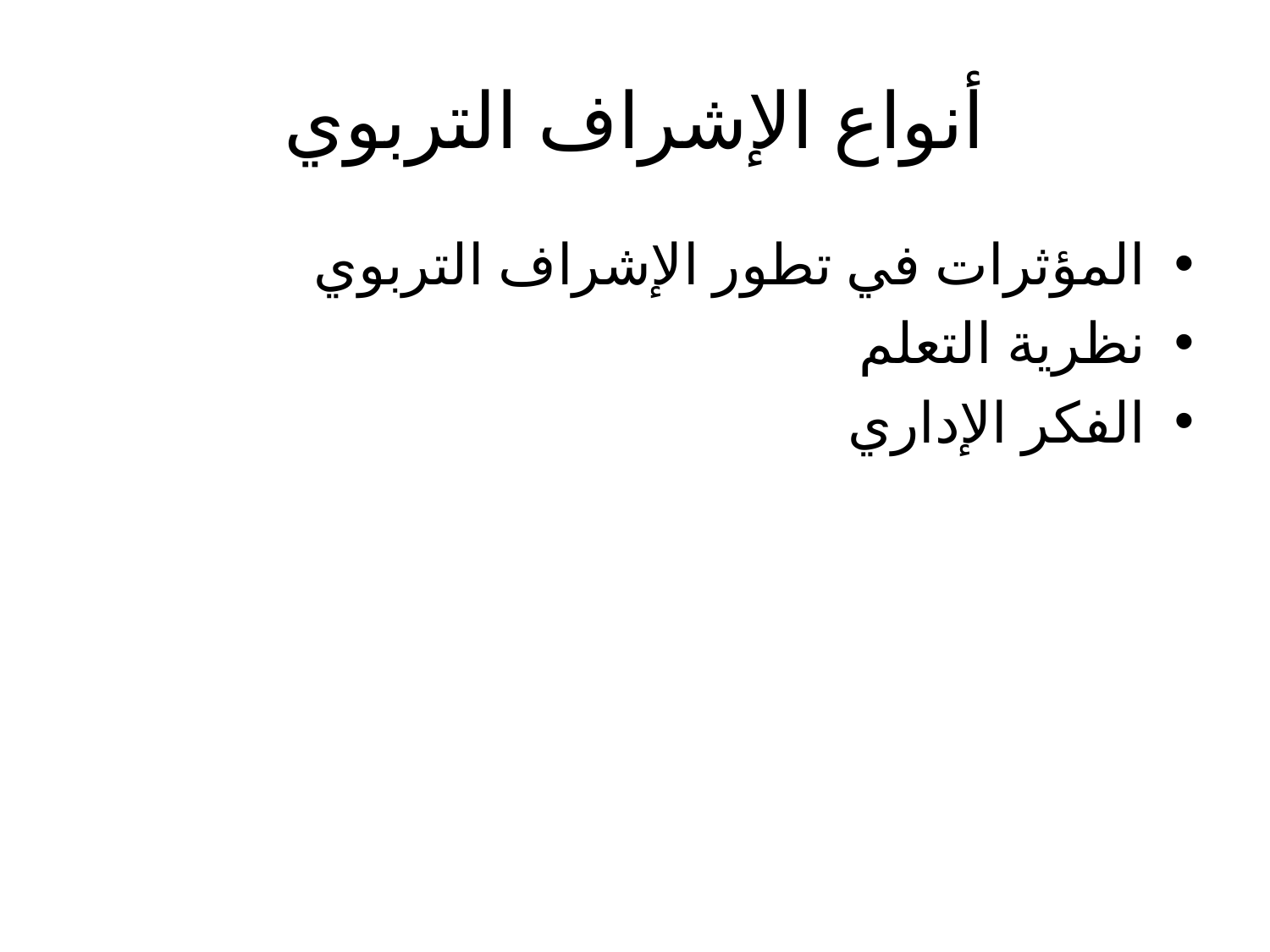

# أنواع الإشراف التربوي
المؤثرات في تطور الإشراف التربوي
نظرية التعلم
الفكر الإداري